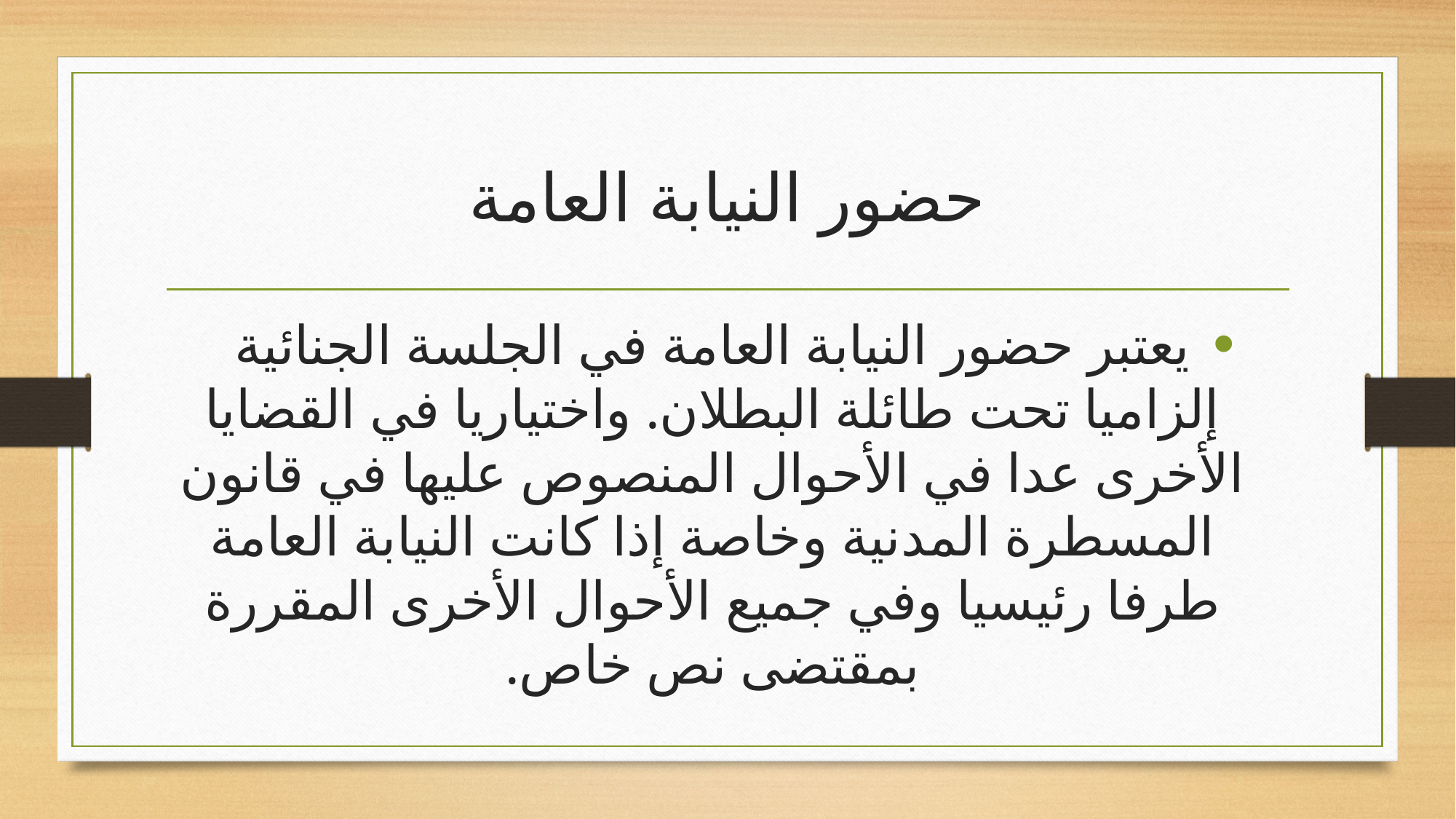

# حضور النيابة العامة
يعتبر حضور النيابة العامة في الجلسة الجنائية إلزاميا تحت طائلة البطلان. واختياريا في القضايا الأخرى عدا في الأحوال المنصوص عليها في قانون المسطرة المدنية وخاصة إذا كانت النيابة العامة طرفا رئيسيا وفي جميع الأحوال الأخرى المقررة بمقتضى نص خاص.